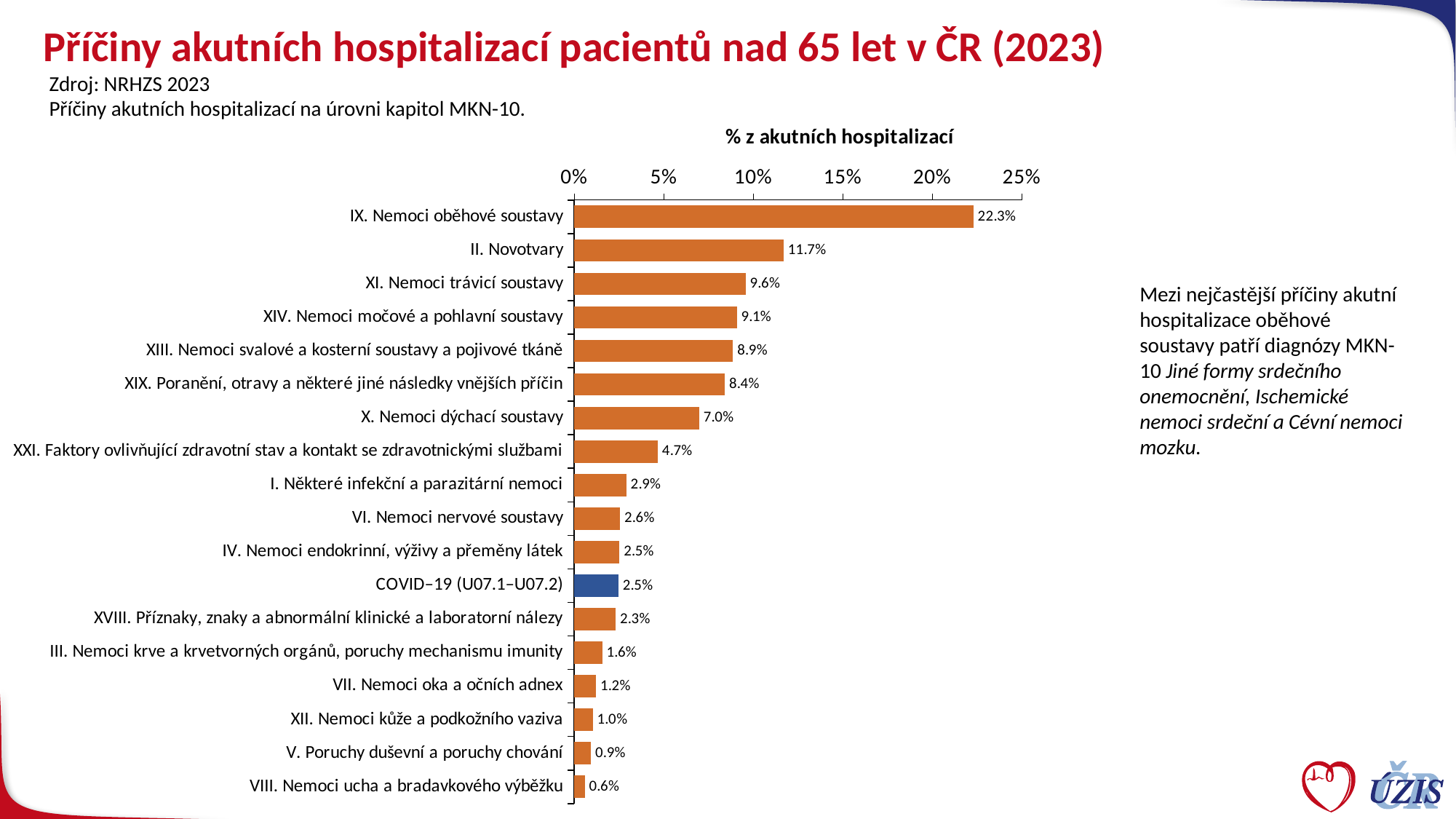

# Příčiny akutních hospitalizací pacientů nad 65 let v ČR (2023)
Zdroj: NRHZS 2023
Příčiny akutních hospitalizací na úrovni kapitol MKN-10.

### Chart

| Category | ČR |
|---|---|
| IX. Nemoci oběhové soustavy | 0.22297656013462608 |
| II. Novotvary | 0.11701344148482992 |
| XI. Nemoci trávicí soustavy | 0.09573238137484774 |
| XIV. Nemoci močové a pohlavní soustavy | 0.09080641867866472 |
| XIII. Nemoci svalové a kosterní soustavy a pojivové tkáně | 0.08869549298353084 |
| XIX. Poranění, otravy a některé jiné následky vnějších příčin | 0.08411876949508178 |
| X. Nemoci dýchací soustavy | 0.06986192377291002 |
| XXI. Faktory ovlivňující zdravotní stav a kontakt se zdravotnickými službami | 0.04668821247262767 |
| I. Některé infekční a parazitární nemoci | 0.029084021602134864 |
| VI. Nemoci nervové soustavy | 0.025618385754420058 |
| IV. Nemoci endokrinní, výživy a přeměny látek | 0.02529731099892271 |
| COVID–19 (U07.1–U07.2) | 0.024659386155763505 |
| XVIII. Příznaky, znaky a abnormální klinické a laboratorní nálezy | 0.02320469219774262 |
| III. Nemoci krve a krvetvorných orgánů, poruchy mechanismu imunity | 0.01563831210437746 |
| VII. Nemoci oka a očních adnex | 0.01213606246875506 |
| XII. Nemoci kůže a podkožního vaziva | 0.010354660864789506 |
| V. Poruchy duševní a poruchy chování | 0.009394253043521119 |
| VIII. Nemoci ucha a bradavkového výběžku | 0.005900452743569704 |
Mezi nejčastější příčiny akutní hospitalizace oběhové soustavy patří diagnózy MKN-10 Jiné formy srdečního onemocnění, Ischemické nemoci srdeční a Cévní nemoci mozku.